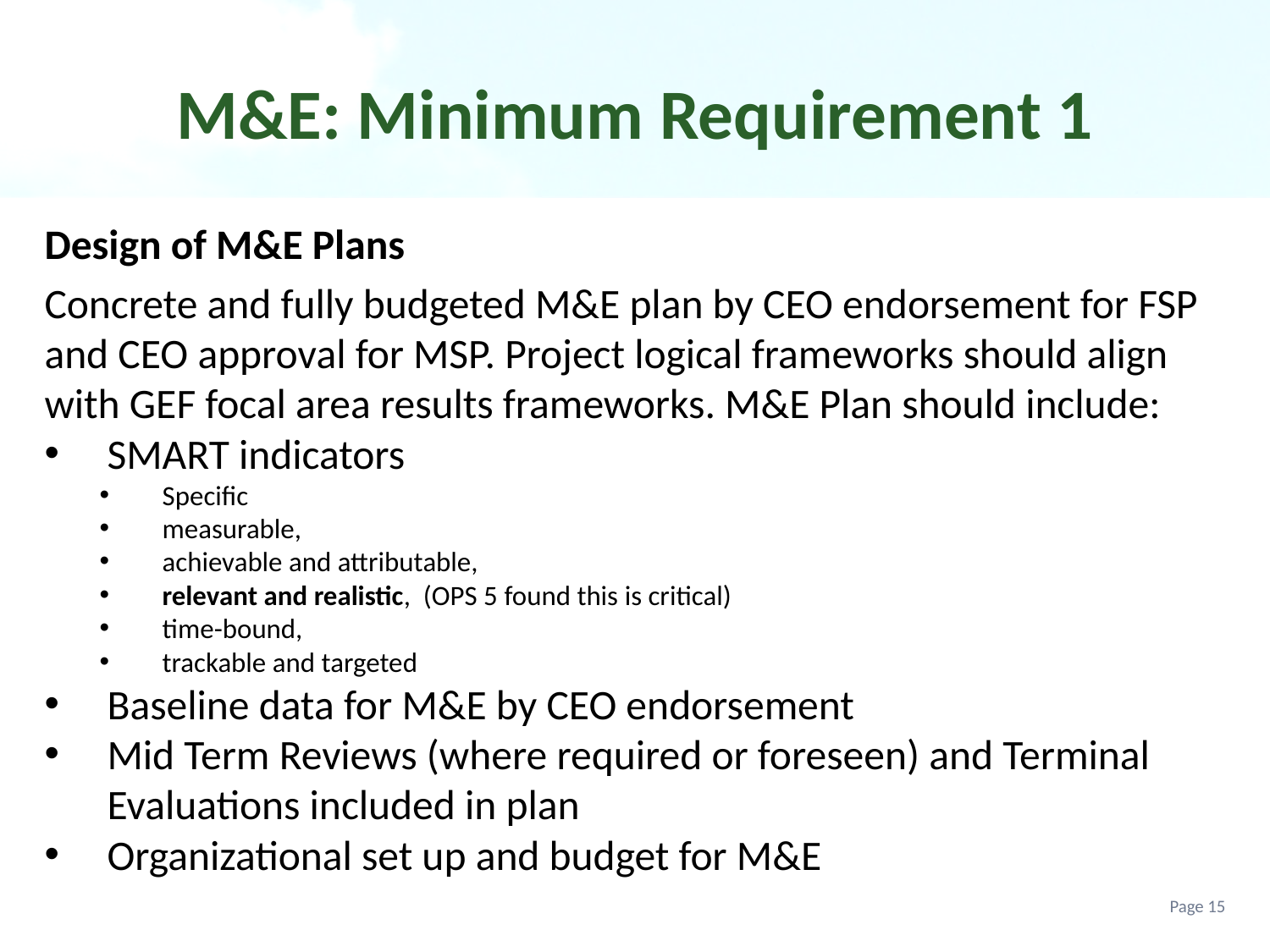

# M&E: Minimum Requirement 1
Design of M&E Plans
Concrete and fully budgeted M&E plan by CEO endorsement for FSP and CEO approval for MSP. Project logical frameworks should align with GEF focal area results frameworks. M&E Plan should include:
SMART indicators
Specific
measurable,
achievable and attributable,
relevant and realistic,  (OPS 5 found this is critical)
time-bound,
trackable and targeted
Baseline data for M&E by CEO endorsement
Mid Term Reviews (where required or foreseen) and Terminal Evaluations included in plan
Organizational set up and budget for M&E